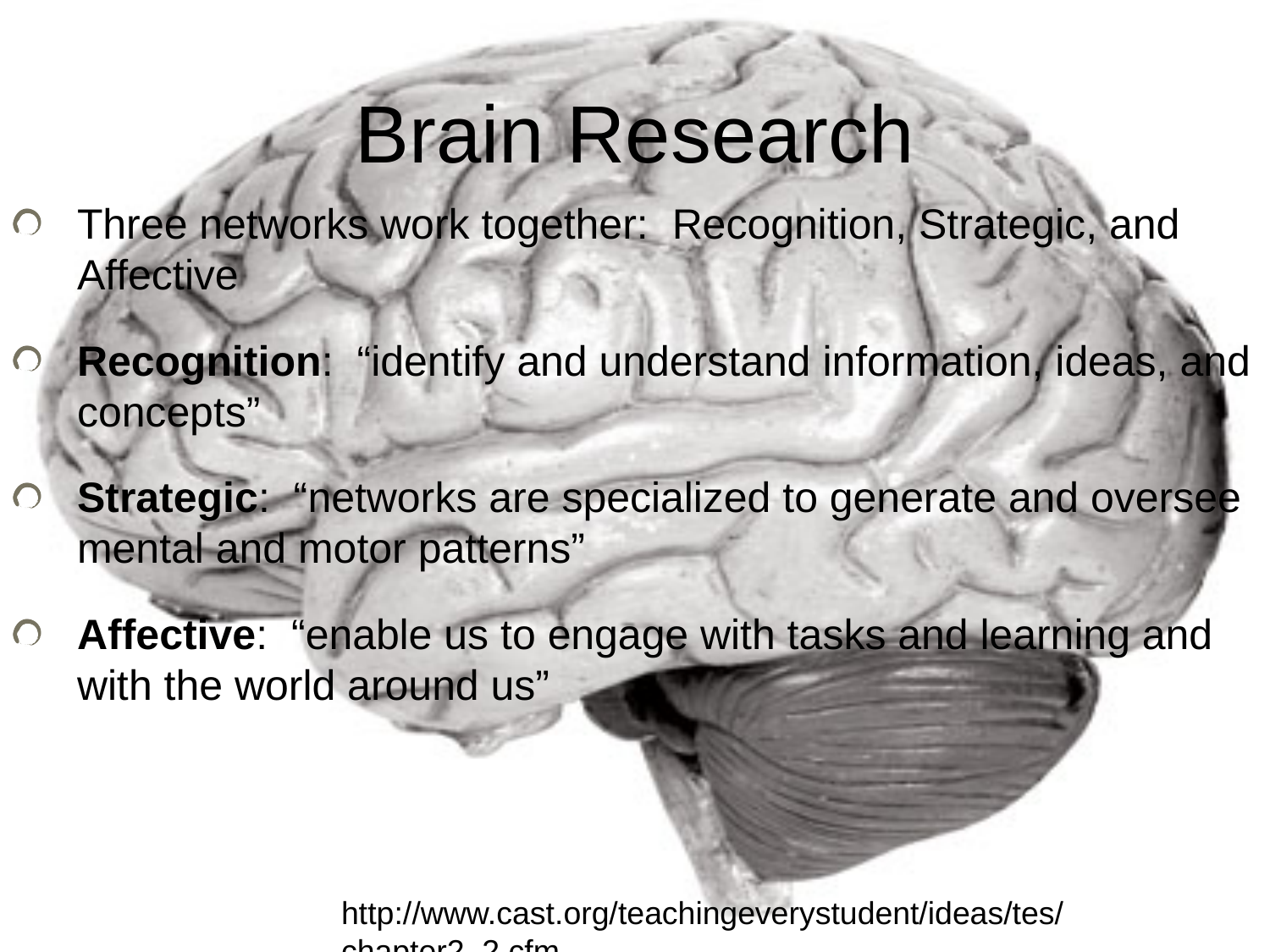

# Brain Research
Three networks work together:  Recognition, Strategic, and Affective
Recognition:  “identify and understand information, ideas, and concepts”
Strategic:  “networks are specialized to generate and oversee mental and motor patterns”
Affective:  “enable us to engage with tasks and learning and with the world around us”
http://www.cast.org/teachingeverystudent/ideas/tes/chapter2_2.cfm